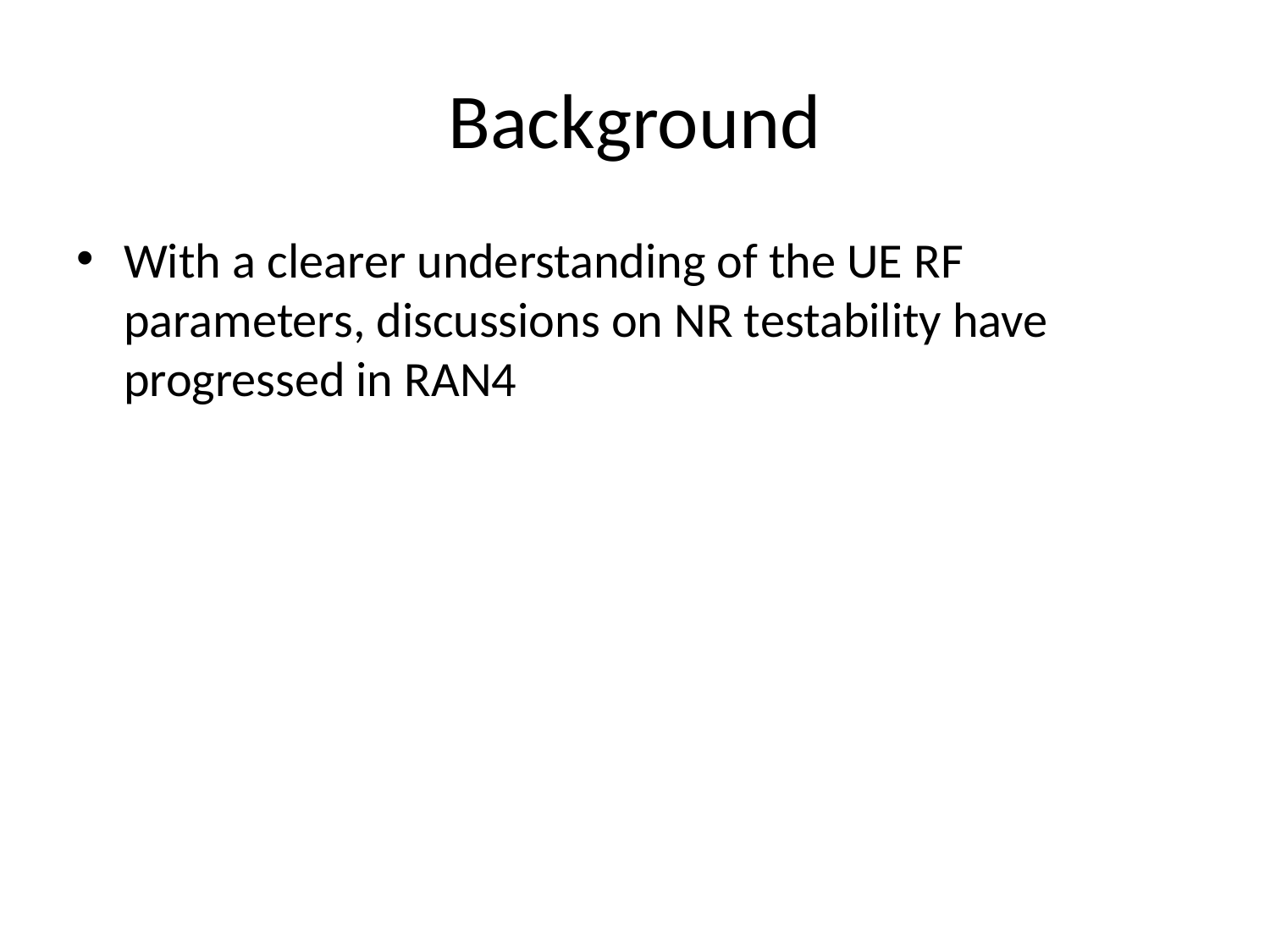

# Background
With a clearer understanding of the UE RF parameters, discussions on NR testability have progressed in RAN4